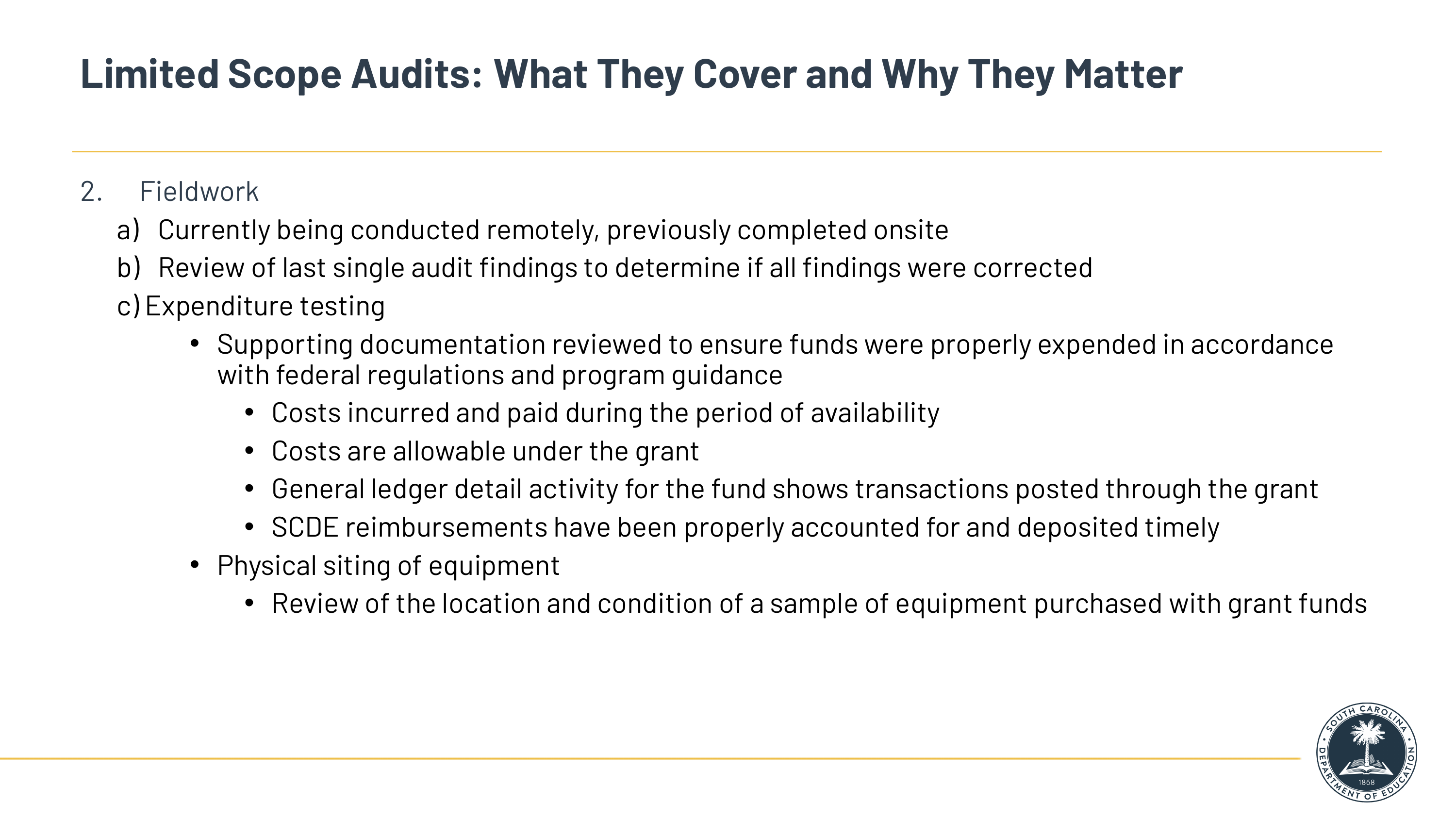

# Limited Scope Audits: What They Cover and Why They Matter
Fieldwork
Currently being conducted remotely, previously completed onsite
Review of last single audit findings to determine if all findings were corrected
c) Expenditure testing
Supporting documentation reviewed to ensure funds were properly expended in accordance with federal regulations and program guidance
Costs incurred and paid during the period of availability
Costs are allowable under the grant
General ledger detail activity for the fund shows transactions posted through the grant
SCDE reimbursements have been properly accounted for and deposited timely
Physical siting of equipment
Review of the location and condition of a sample of equipment purchased with grant funds